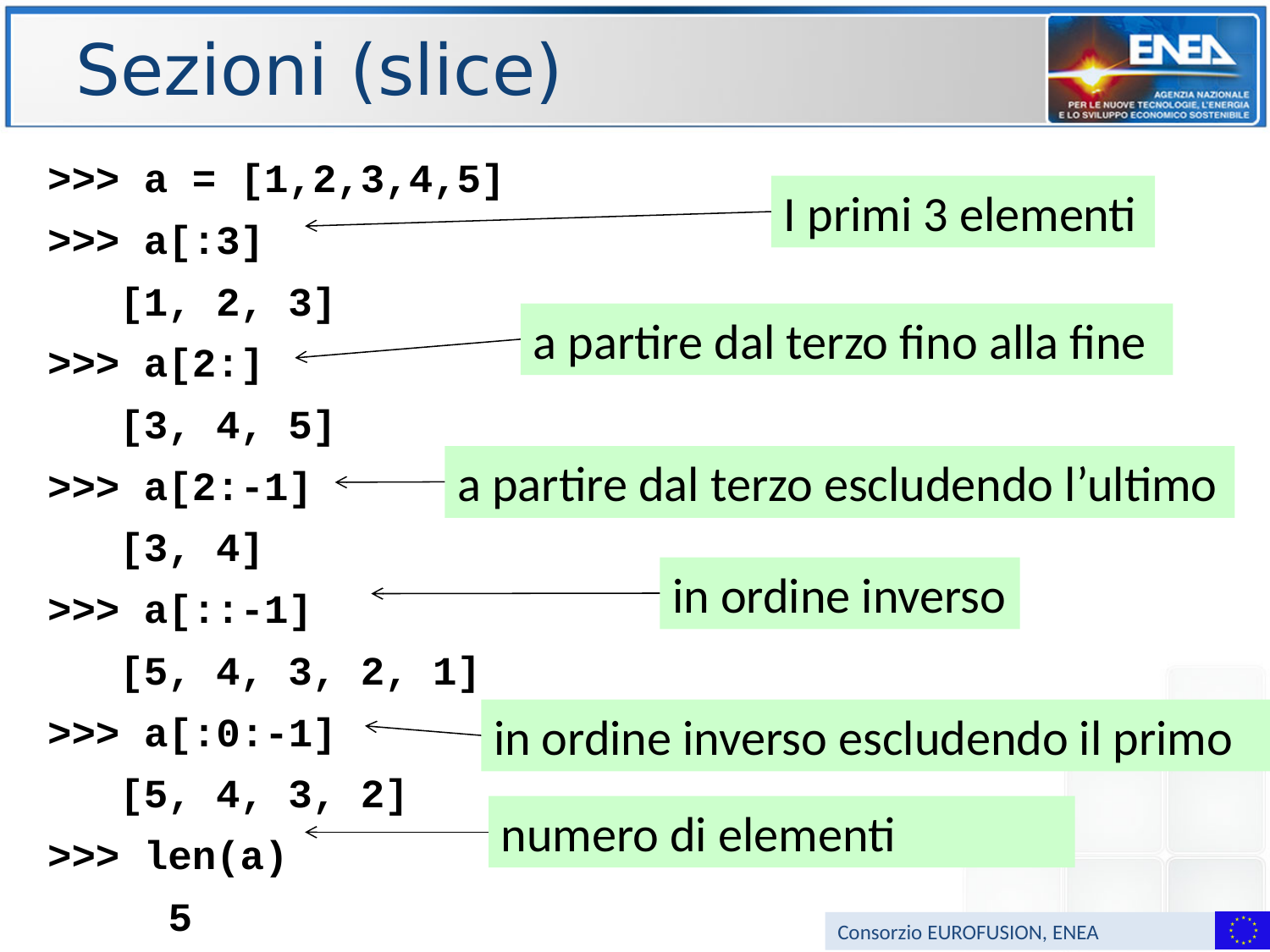

# Sezioni (slice)
>>> a = [1,2,3,4,5]
>>> a[:3]
   [1, 2, 3]
>>> a[2:]
   [3, 4, 5]
>>> a[2:-1]
   [3, 4]
>>> a[::-1]
   [5, 4, 3, 2, 1]
>>> a[:0:-1]
   [5, 4, 3, 2]
>>> len(a)
     5
I primi 3 elementi
a partire dal terzo fino alla fine
a partire dal terzo escludendo l’ultimo
in ordine inverso
in ordine inverso escludendo il primo
numero di elementi